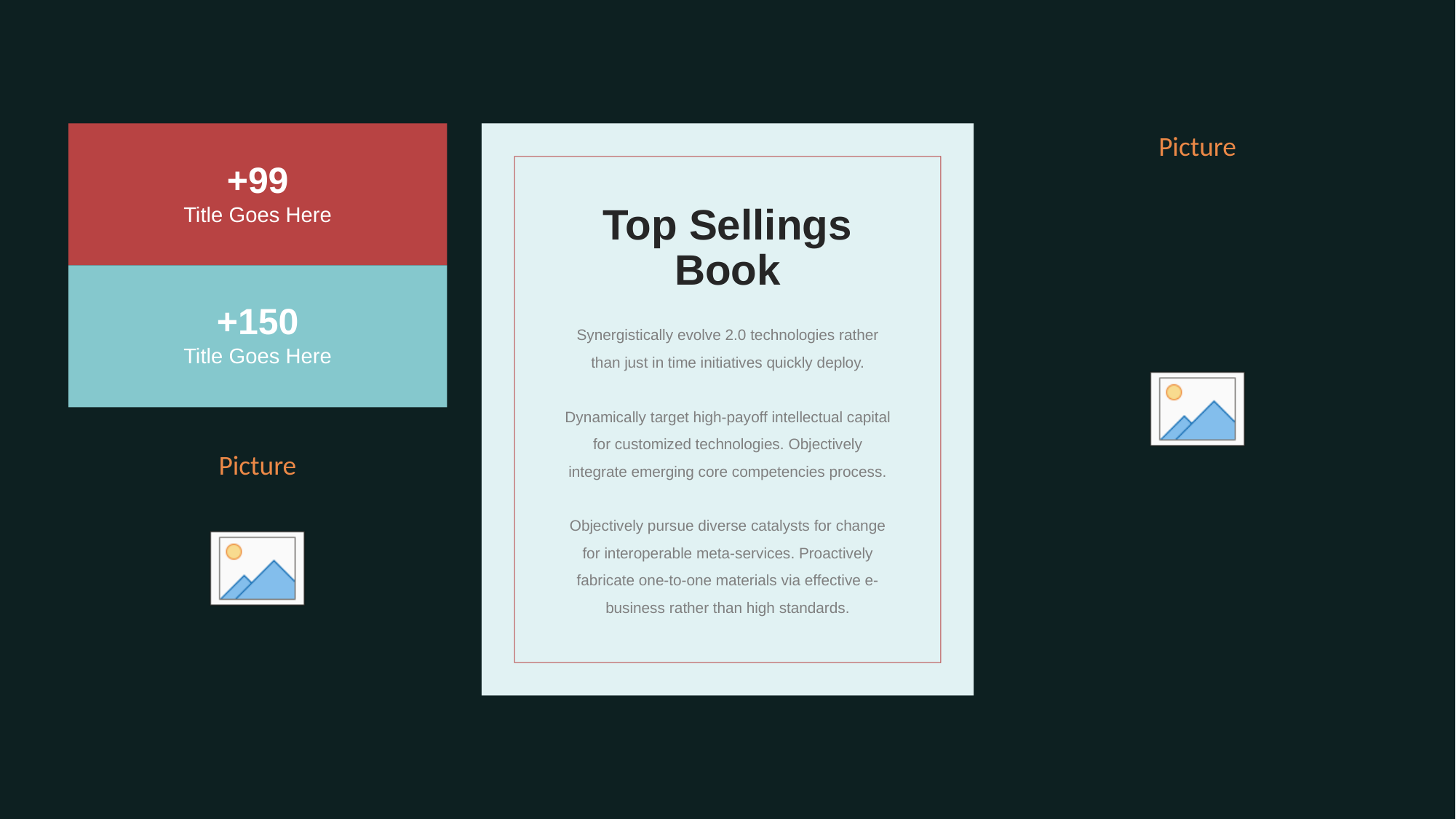

+99
Title Goes Here
Top Sellings Book

+150
Synergistically evolve 2.0 technologies rather than just in time initiatives quickly deploy.

Dynamically target high-payoff intellectual capital for customized technologies. Objectively integrate emerging core competencies process.

Objectively pursue diverse catalysts for change for interoperable meta-services. Proactively fabricate one-to-one materials via effective e-business rather than high standards.
Title Goes Here